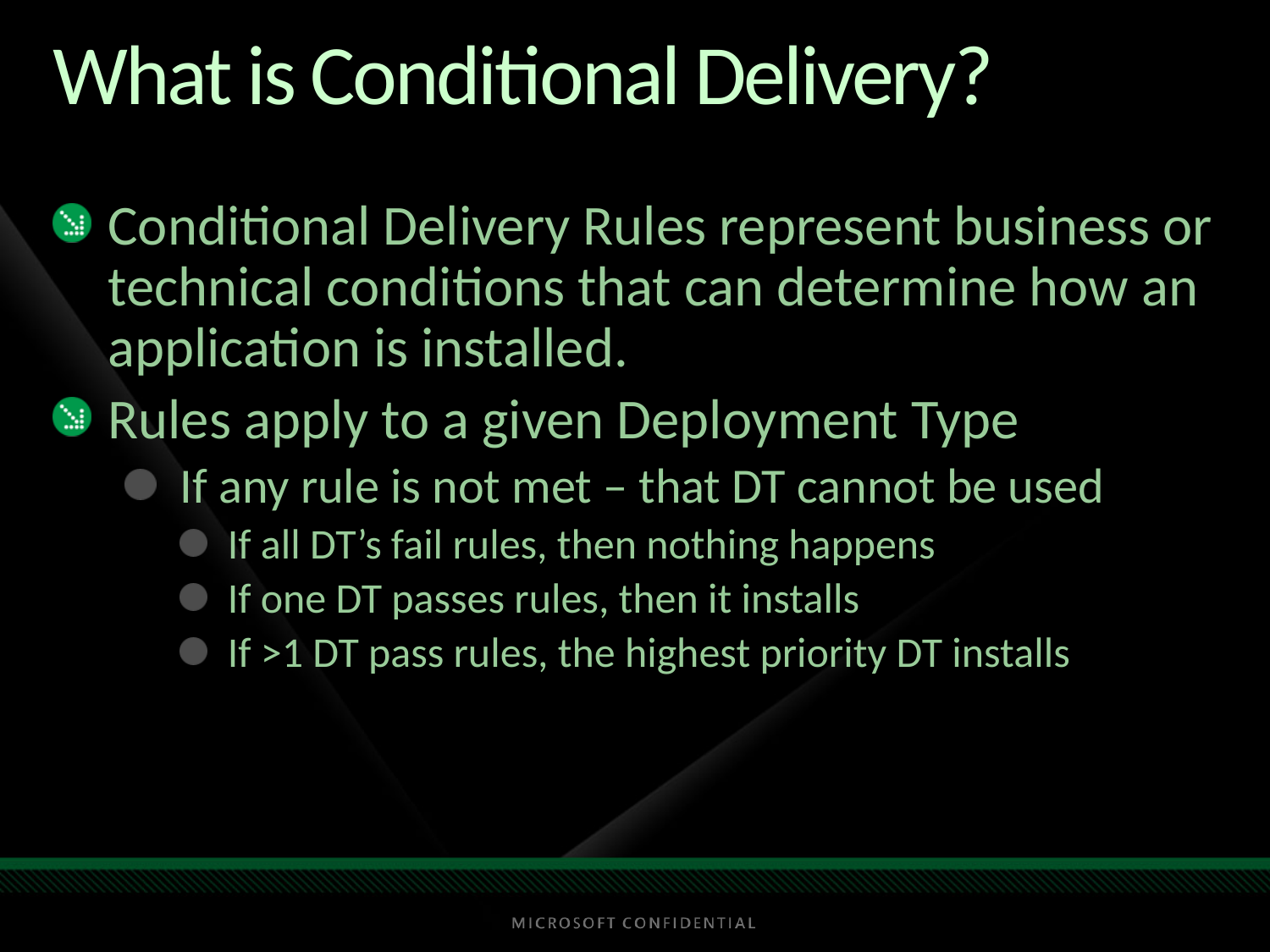

# What is Conditional Delivery?
Conditional Delivery Rules represent business or technical conditions that can determine how an application is installed.
Rules apply to a given Deployment Type
If any rule is not met – that DT cannot be used
If all DT’s fail rules, then nothing happens
If one DT passes rules, then it installs
If >1 DT pass rules, the highest priority DT installs